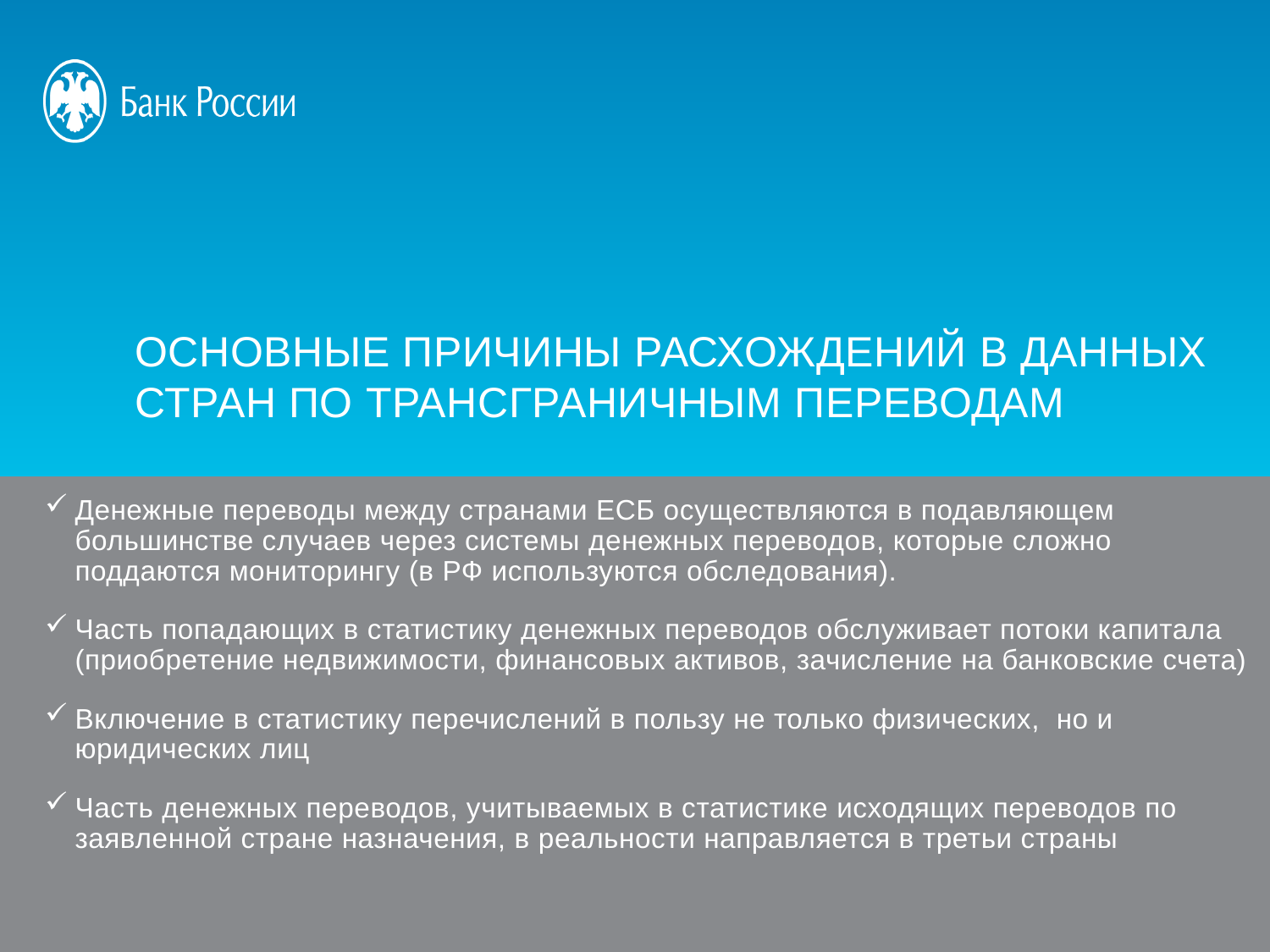

Основные причины расхождений в данных стран по трансграничным переводам
Денежные переводы между странами ЕСБ осуществляются в подавляющем большинстве случаев через системы денежных переводов, которые сложно поддаются мониторингу (в РФ используются обследования).
Часть попадающих в статистику денежных переводов обслуживает потоки капитала (приобретение недвижимости, финансовых активов, зачисление на банковские счета)
Включение в статистику перечислений в пользу не только физических,  но и юридических лиц
Часть денежных переводов, учитываемых в статистике исходящих переводов по заявленной стране назначения, в реальности направляется в третьи страны